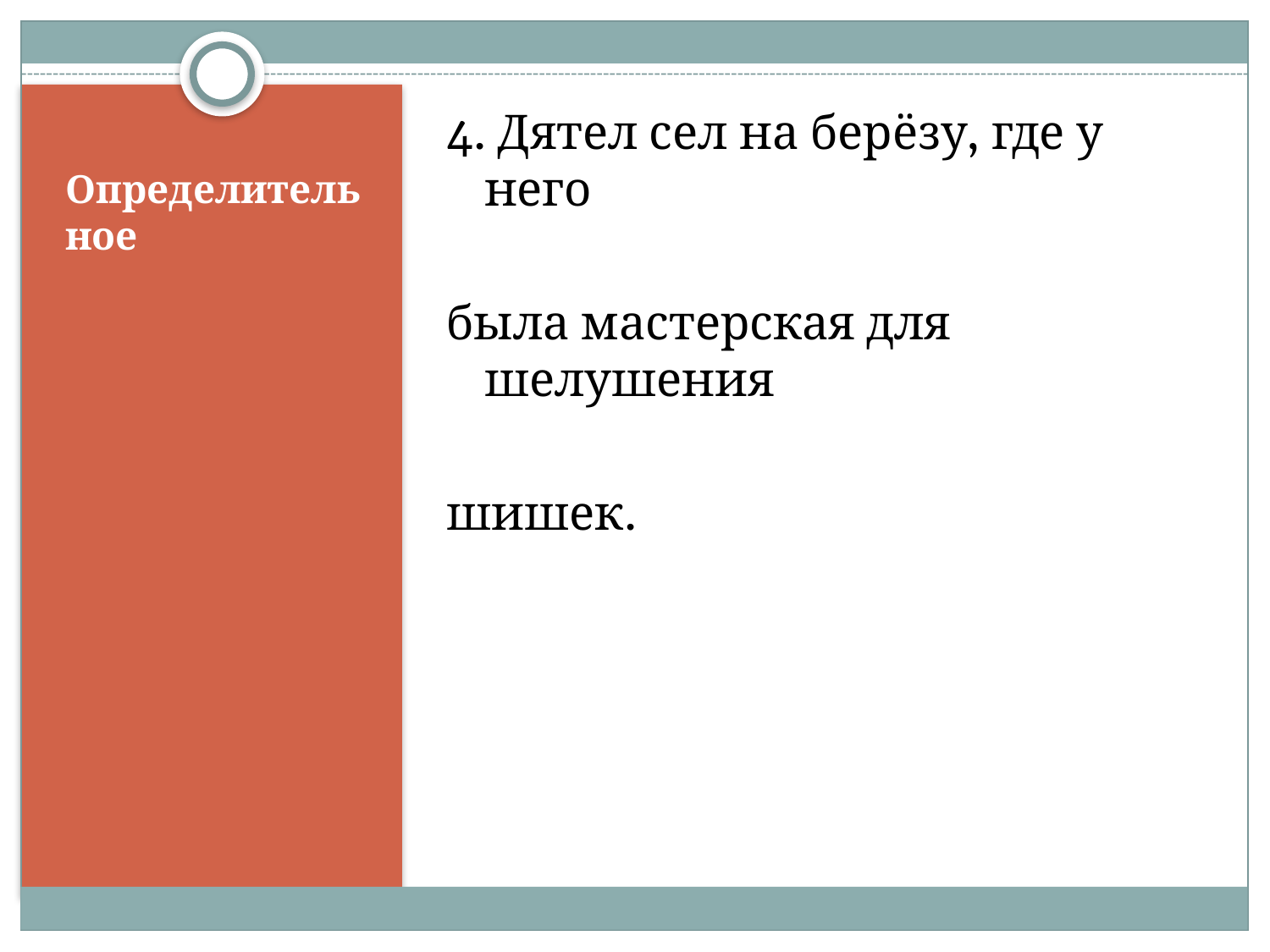

4. Дятел сел на берёзу, где у него

была мастерская для шелушения

шишек.
# Определительное